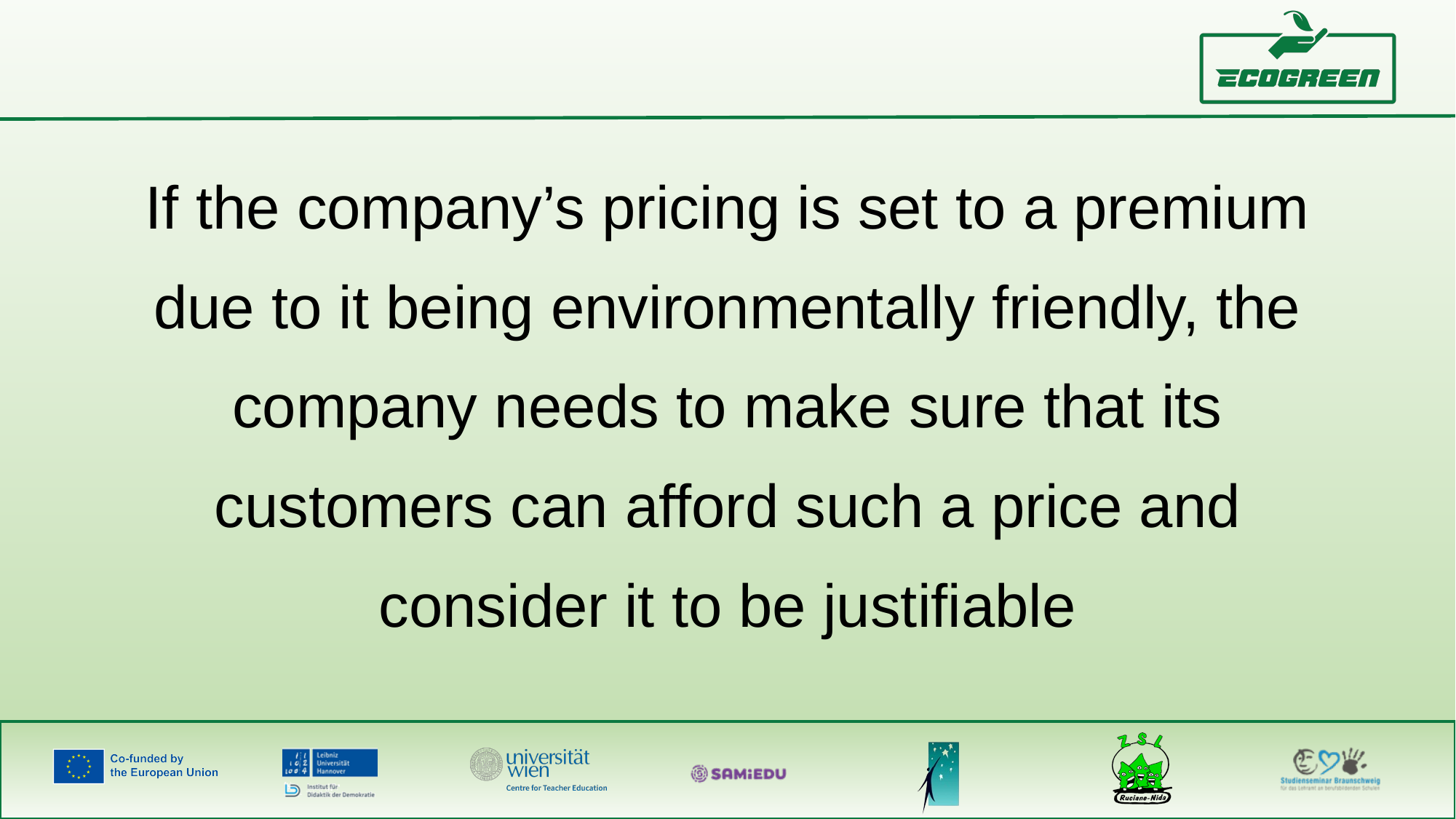

If the company’s pricing is set to a premium due to it being environmentally friendly, the company needs to make sure that its customers can afford such a price and consider it to be justifiable